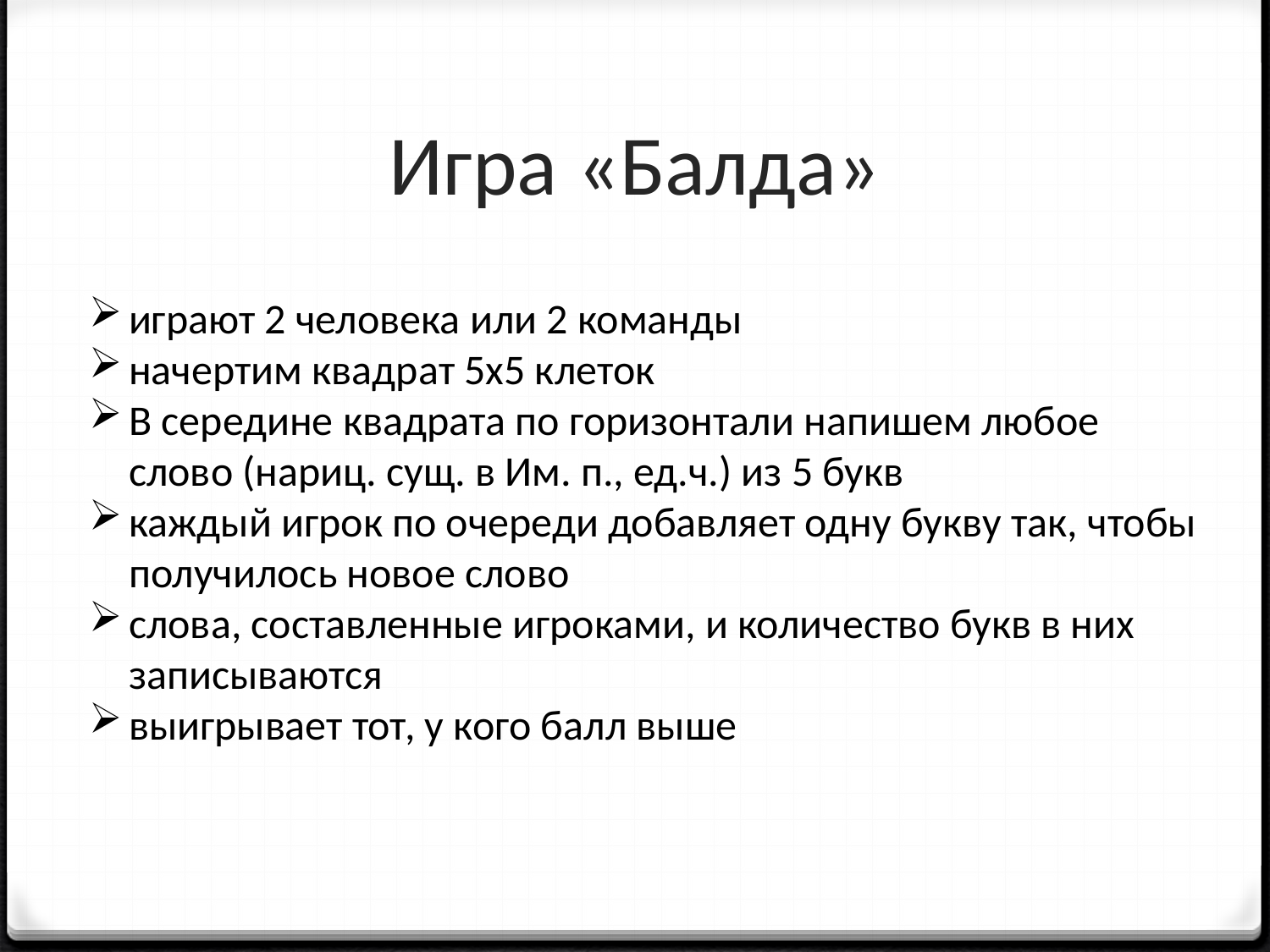

# Игра «Балда»
играют 2 человека или 2 команды
начертим квадрат 5х5 клеток
В середине квадрата по горизонтали напишем любое слово (нариц. сущ. в Им. п., ед.ч.) из 5 букв
каждый игрок по очереди добавляет одну букву так, чтобы получилось новое слово
слова, составленные игроками, и количество букв в них записываются
выигрывает тот, у кого балл выше